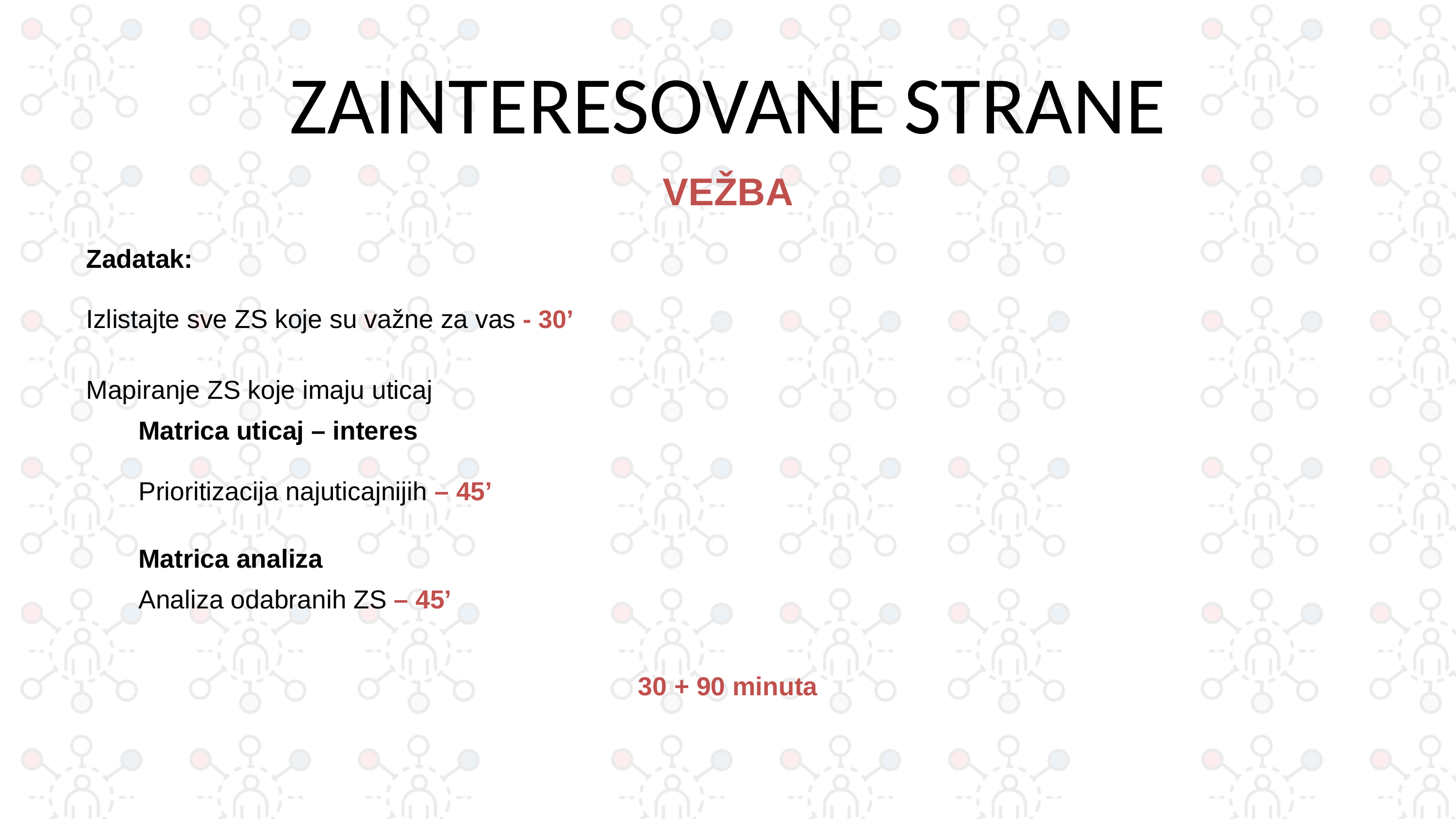

# ZAINTERESOVANE STRANE
VEŽBA

Zadatak:

Izlistajte sve ZS koje su važne za vas - 30’

Mapiranje ZS koje imaju uticaj
			Matrica uticaj – interes

			Prioritizacija najuticajnijih – 45’

			Matrica analiza
			Analiza odabranih ZS – 45’

30 + 90 minuta